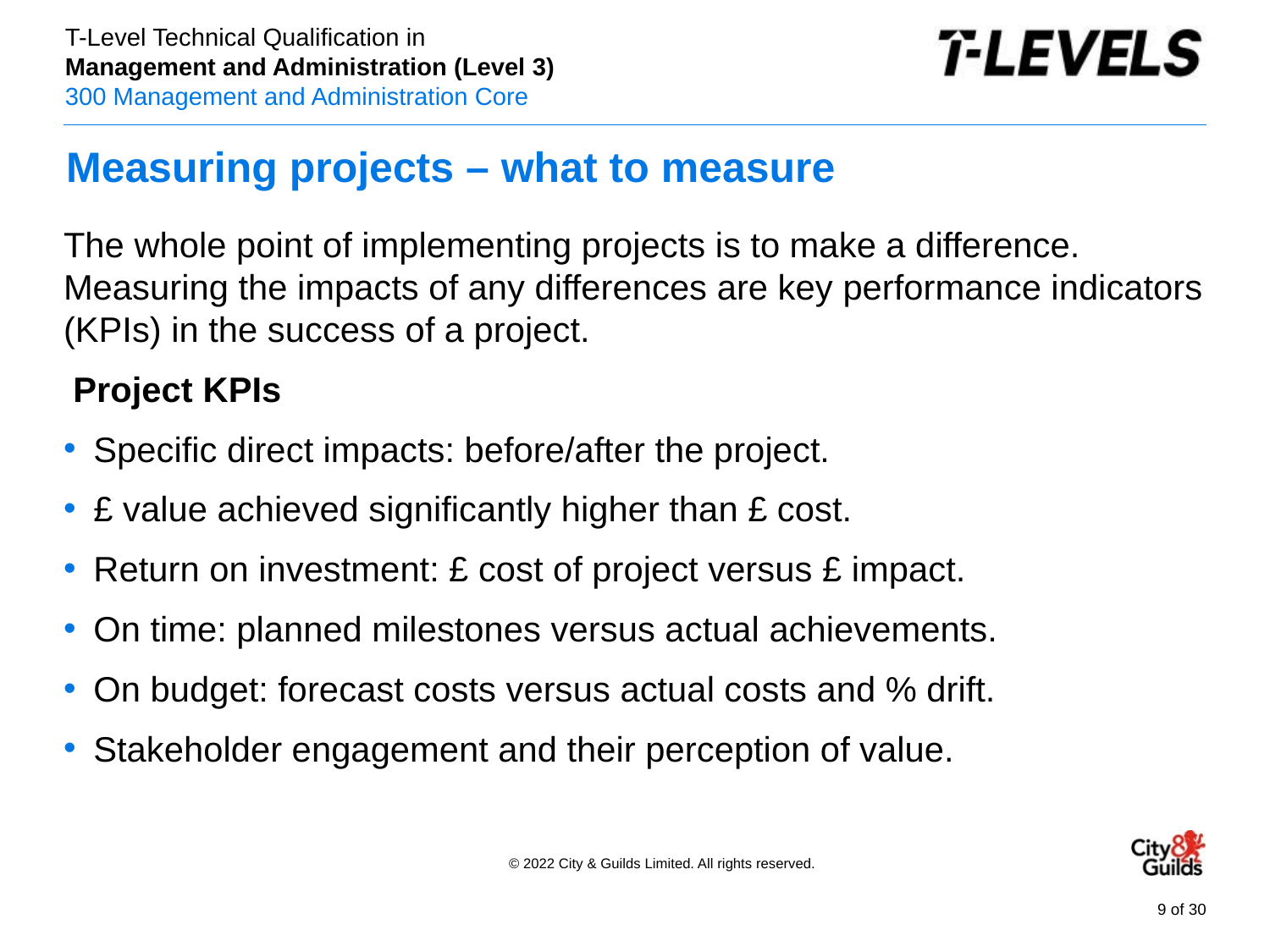

# Measuring projects – what to measure
The whole point of implementing projects is to make a difference. Measuring the impacts of any differences are key performance indicators (KPIs) in the success of a project.
 Project KPIs
Specific direct impacts: before/after the project.
£ value achieved significantly higher than £ cost.
Return on investment: £ cost of project versus £ impact.
On time: planned milestones versus actual achievements.
On budget: forecast costs versus actual costs and % drift.
Stakeholder engagement and their perception of value.